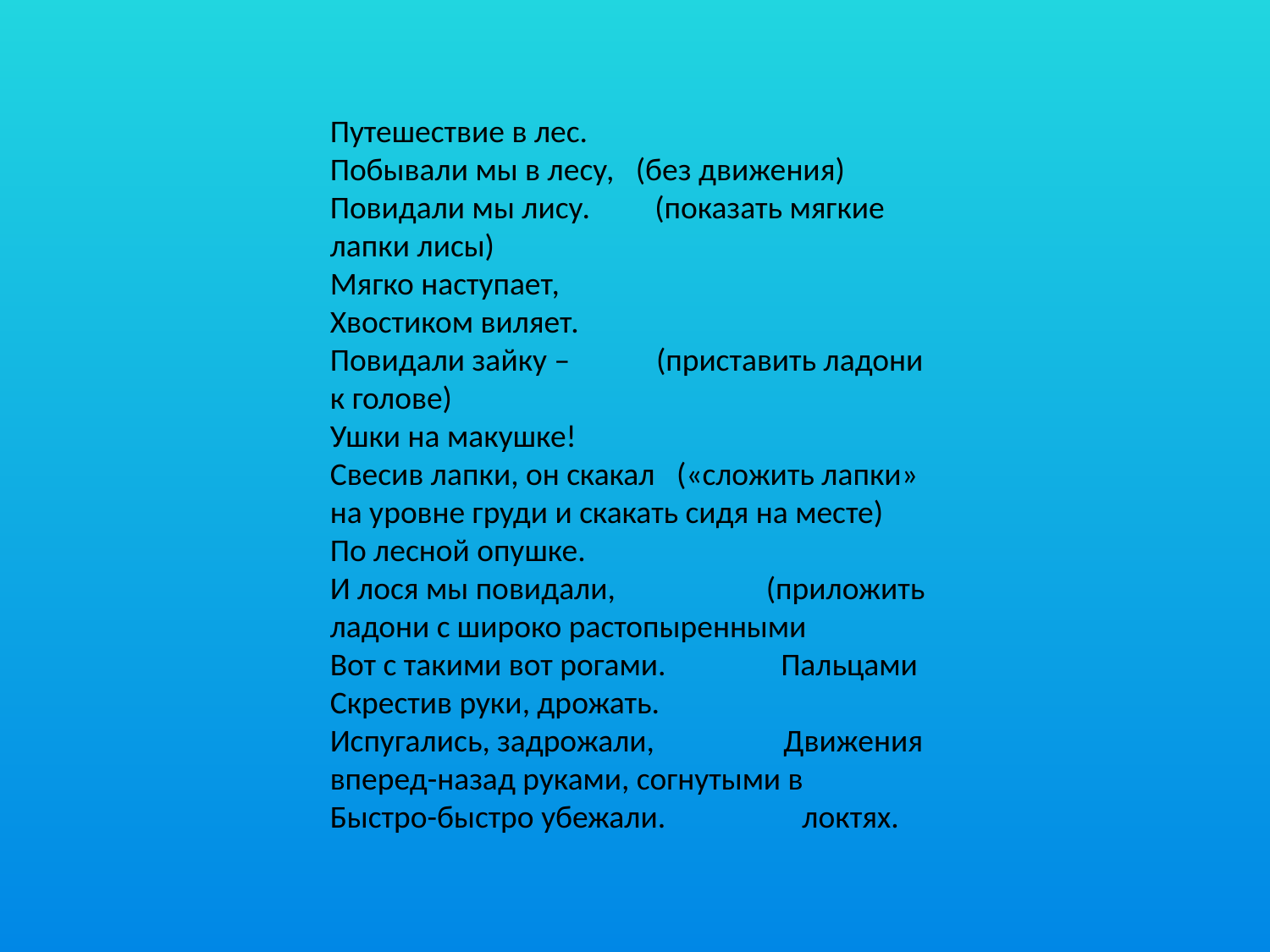

Путешествие в лес.
Побывали мы в лесу,   (без движения)
Повидали мы лису.         (показать мягкие лапки лисы)
Мягко наступает,
Хвостиком виляет.
Повидали зайку –            (приставить ладони к голове)
Ушки на макушке!
Свесив лапки, он скакал   («сложить лапки»  на уровне груди и скакать сидя на месте)
По лесной опушке.
И лося мы повидали,                     (приложить ладони с широко растопыренными
Вот с такими вот рогами.                Пальцами  Скрестив руки, дрожать.
Испугались, задрожали,                  Движения вперед-назад руками, согнутыми в
Быстро-быстро убежали.                   локтях.